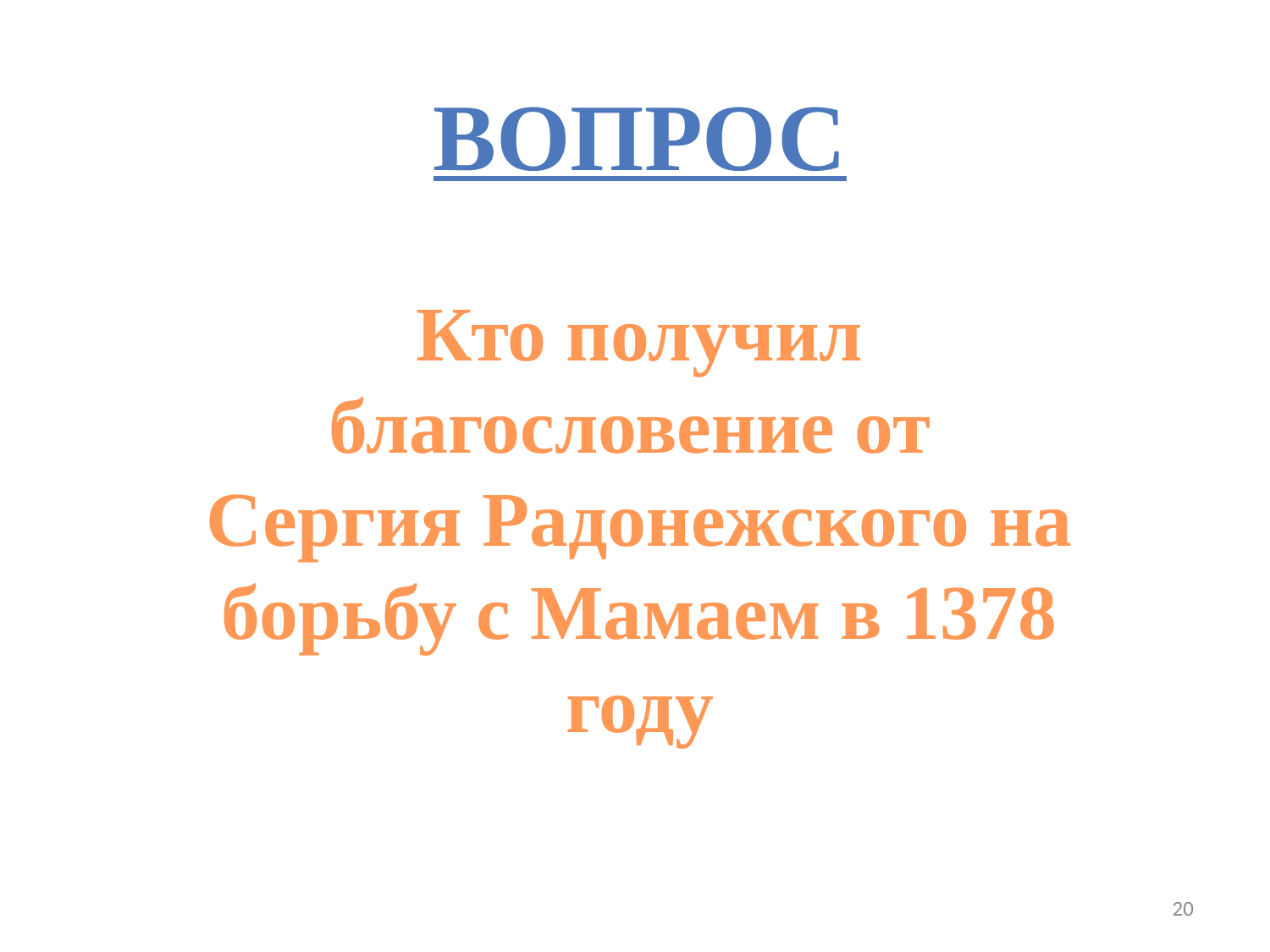

Вопрос

Кто получил благословение от
Сергия Радонежского на борьбу с Мамаем в 1378 году
20